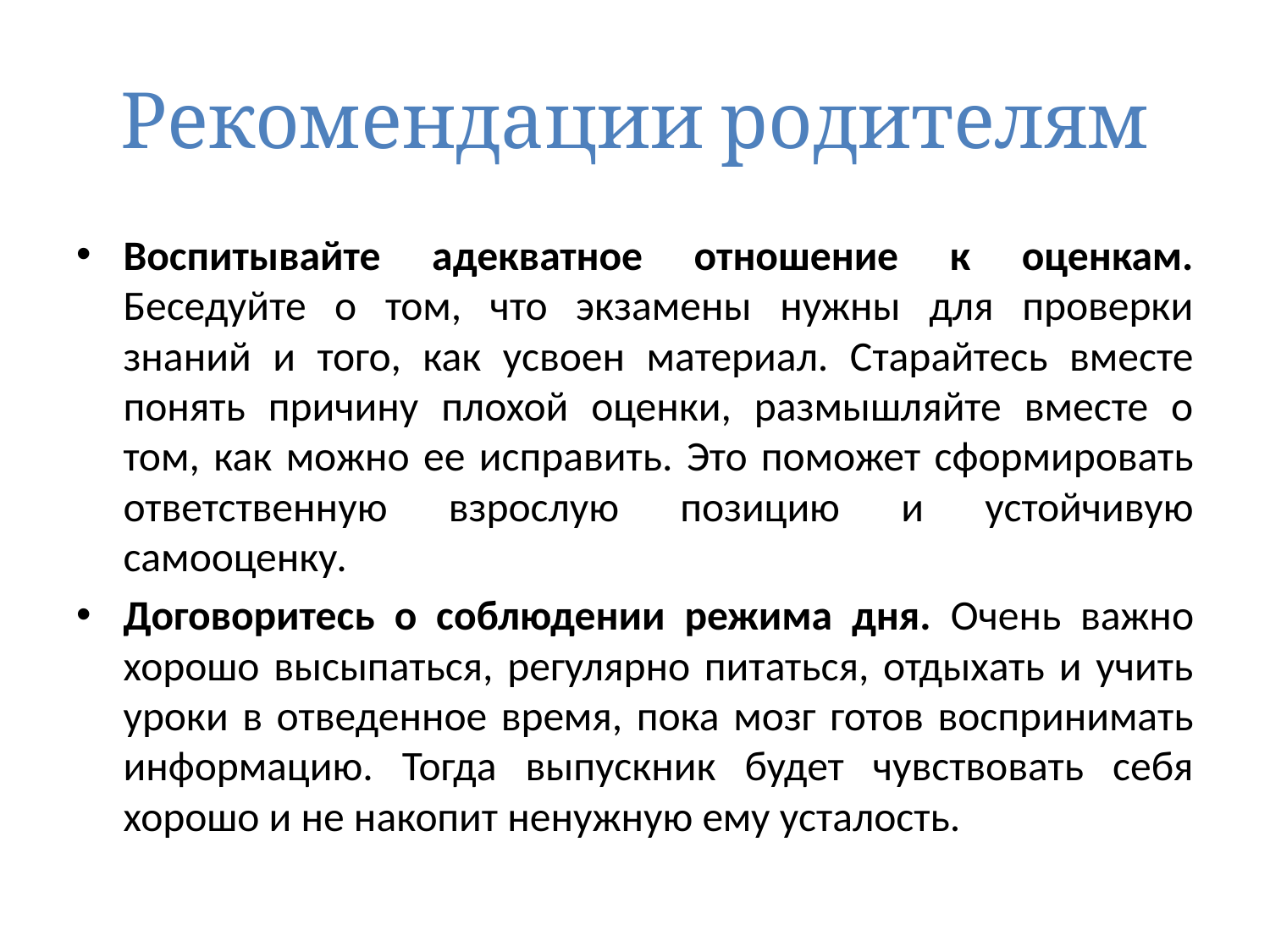

# Рекомендации родителям
Воспитывайте адекватное отношение к оценкам. Беседуйте о том, что экзамены нужны для проверки знаний и того, как усвоен материал. Старайтесь вместе понять причину плохой оценки, размышляйте вместе о том, как можно ее исправить. Это поможет сформировать ответственную взрослую позицию и устойчивую самооценку.
Договоритесь о соблюдении режима дня. Очень важно хорошо высыпаться, регулярно питаться, отдыхать и учить уроки в отведенное время, пока мозг готов воспринимать информацию. Тогда выпускник будет чувствовать себя хорошо и не накопит ненужную ему усталость.